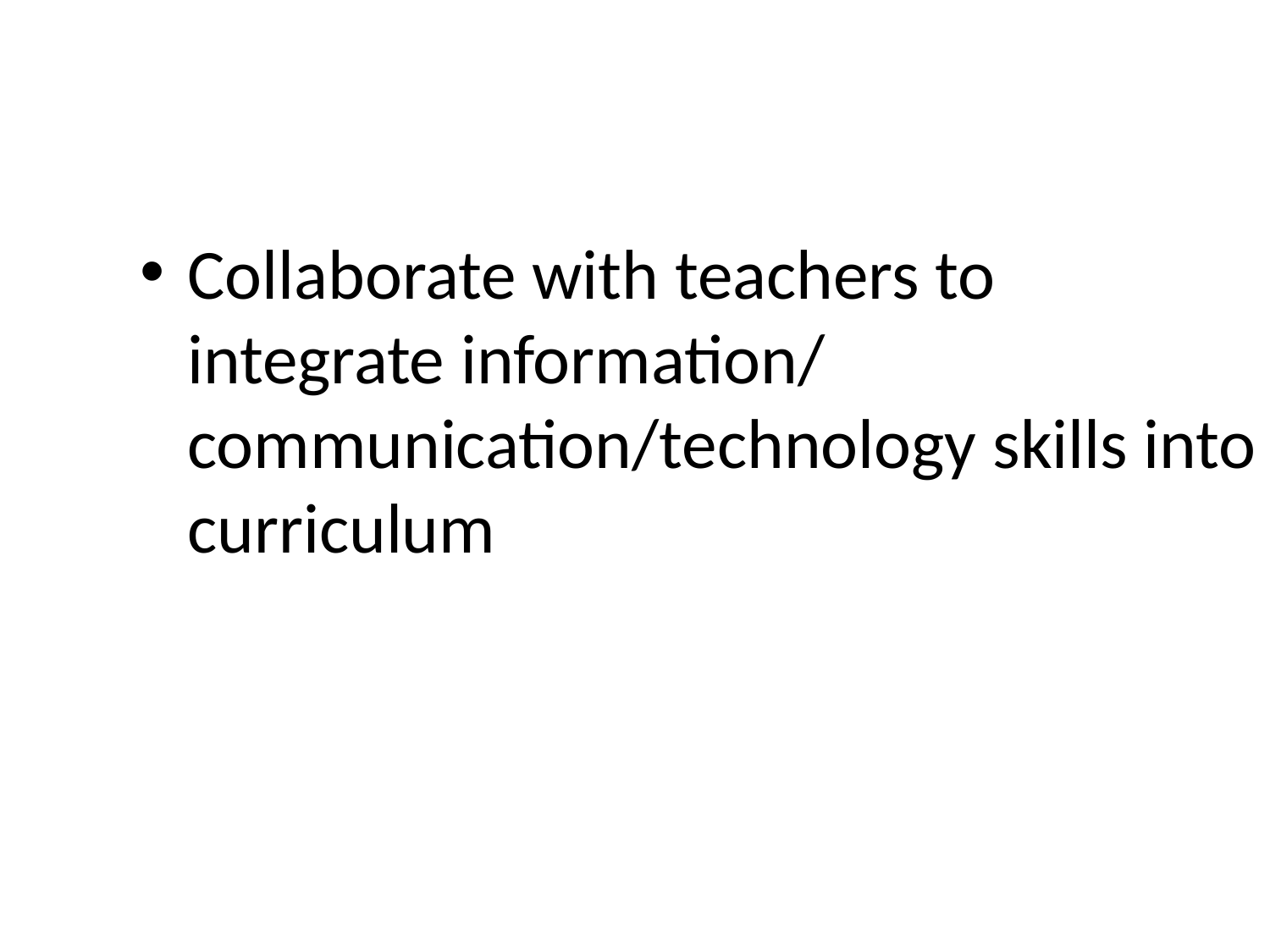

Collaborate with teachers to integrate information/ communication/technology skills into curriculum